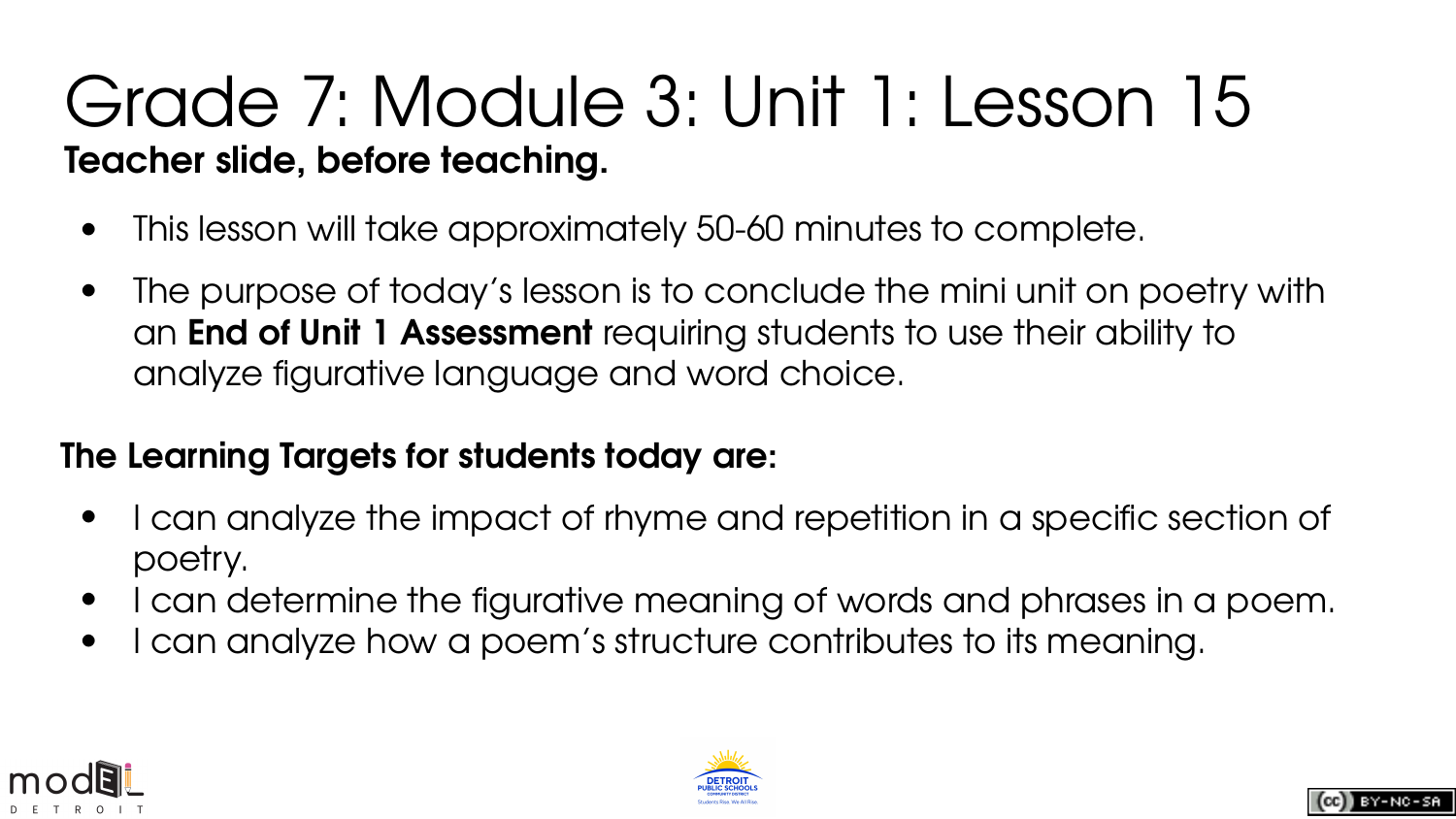

Grade 7: Module 3: Unit 1: Lesson 15
Teacher slide, before teaching.
This lesson will take approximately 50-60 minutes to complete.
The purpose of today’s lesson is to conclude the mini unit on poetry with an End of Unit 1 Assessment requiring students to use their ability to analyze figurative language and word choice.

The Learning Targets for students today are:
I can analyze the impact of rhyme and repetition in a specific section of poetry.
I can determine the figurative meaning of words and phrases in a poem.
I can analyze how a poem’s structure contributes to its meaning.